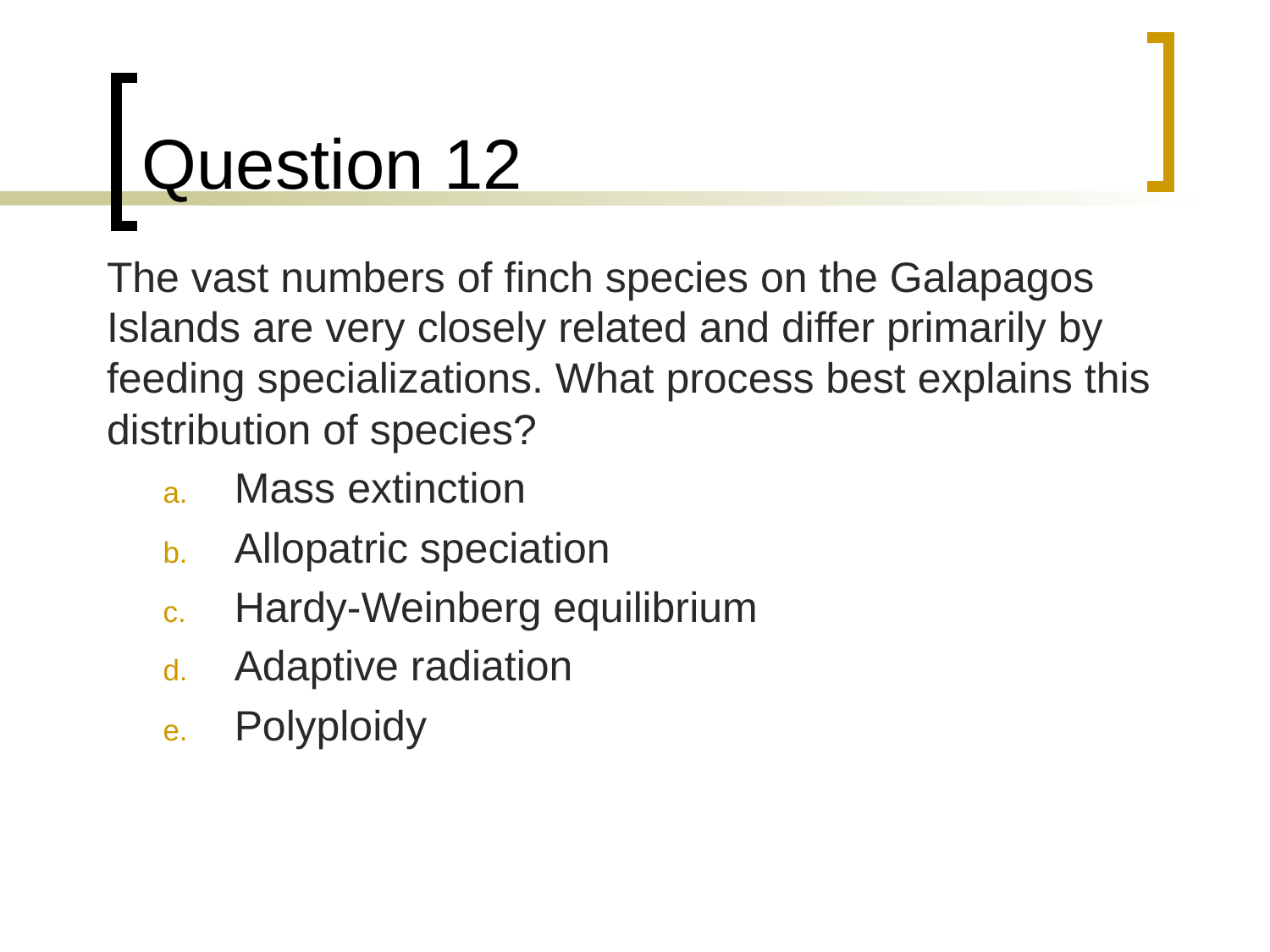

# Question 12
	The vast numbers of finch species on the Galapagos Islands are very closely related and differ primarily by feeding specializations. What process best explains this distribution of species?
Mass extinction
Allopatric speciation
Hardy-Weinberg equilibrium
Adaptive radiation
Polyploidy